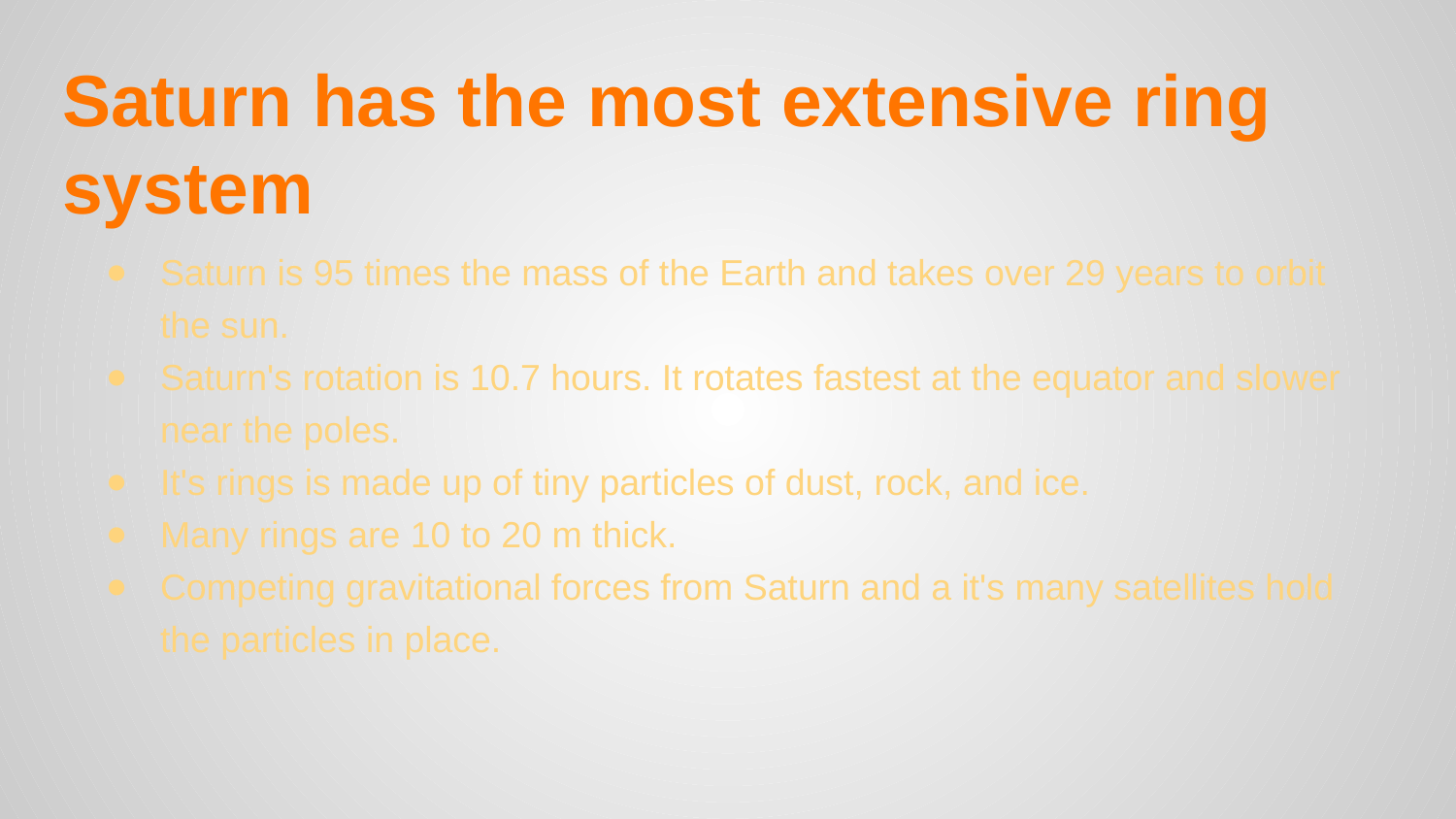

Saturn has the most extensive ring system
Saturn is 95 times the mass of the Earth and takes over 29 years to orbit the sun.
Saturn's rotation is 10.7 hours. It rotates fastest at the equator and slower near the poles.
It's rings is made up of tiny particles of dust, rock, and ice.
Many rings are 10 to 20 m thick.
Competing gravitational forces from Saturn and a it's many satellites hold the particles in place.